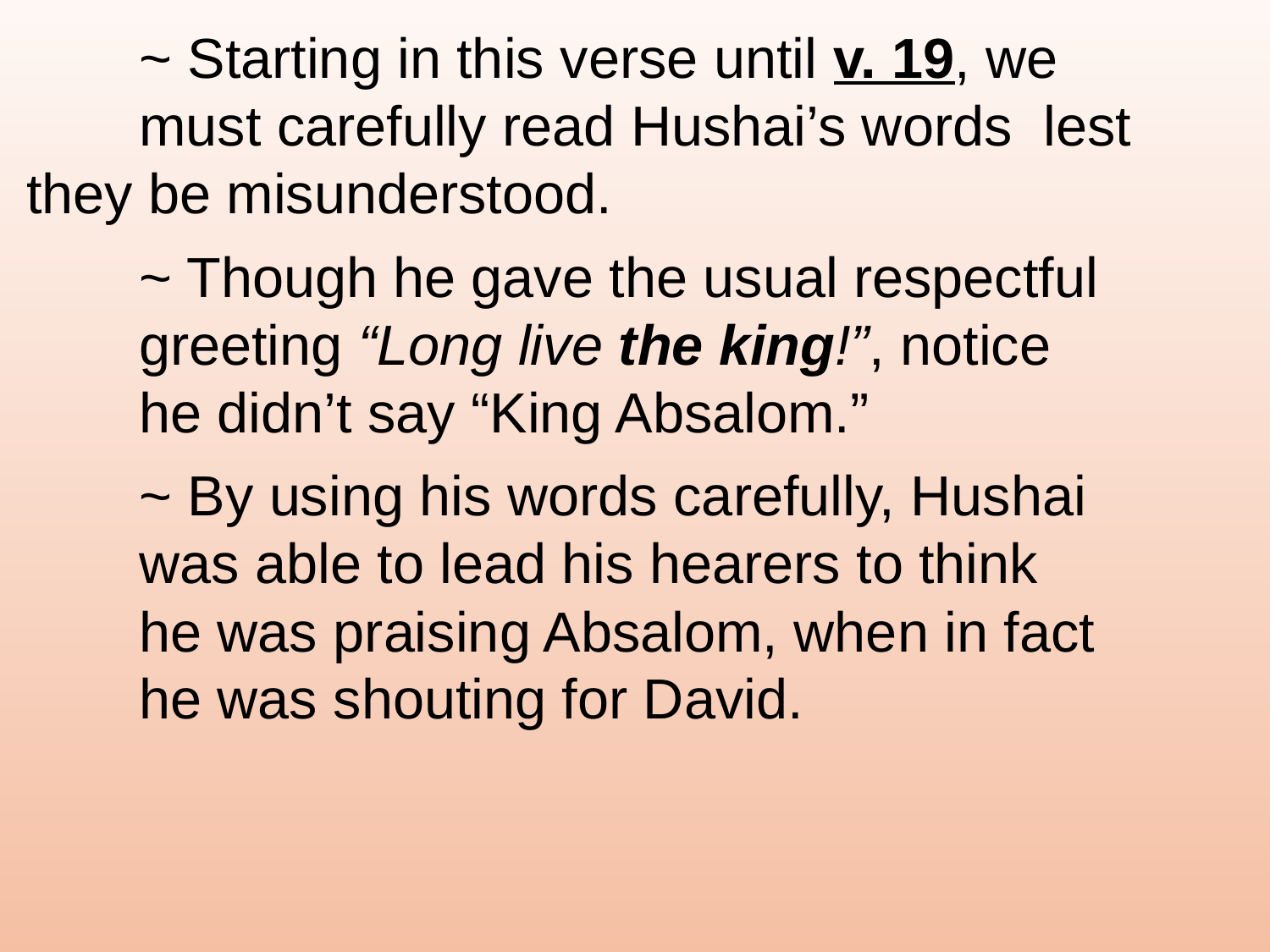

~ Starting in this verse until v. 19, we 						must carefully read Hushai’s words 						lest they be misunderstood.
		~ Though he gave the usual respectful 					greeting “Long live the king!”, notice 					he didn’t say “King Absalom.”
		~ By using his words carefully, Hushai 					was able to lead his hearers to think 					he was praising Absalom, when in fact 					he was shouting for David.